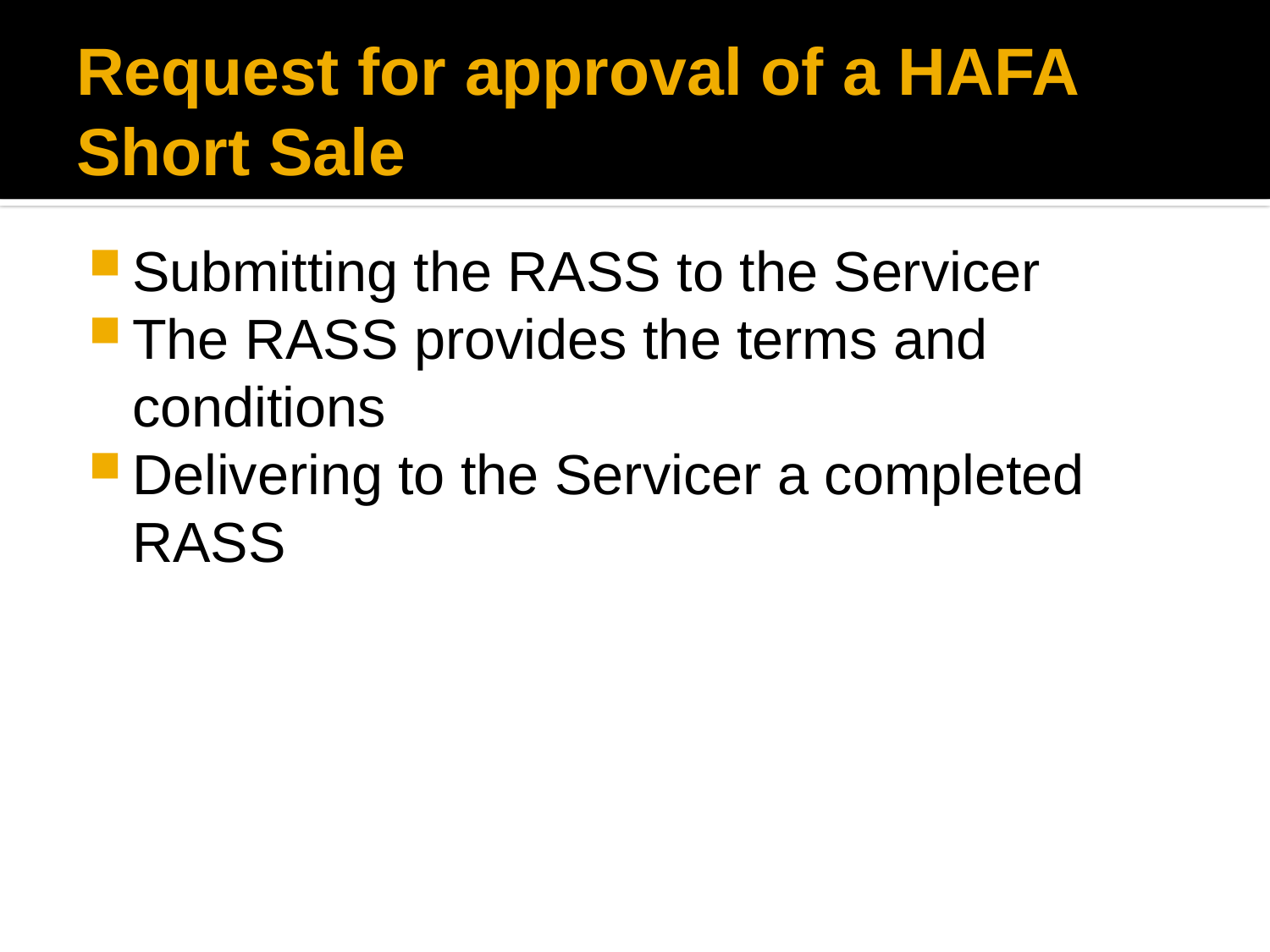

# Request for approval of a HAFA Short Sale
Submitting the RASS to the Servicer
The RASS provides the terms and conditions
Delivering to the Servicer a completed RASS